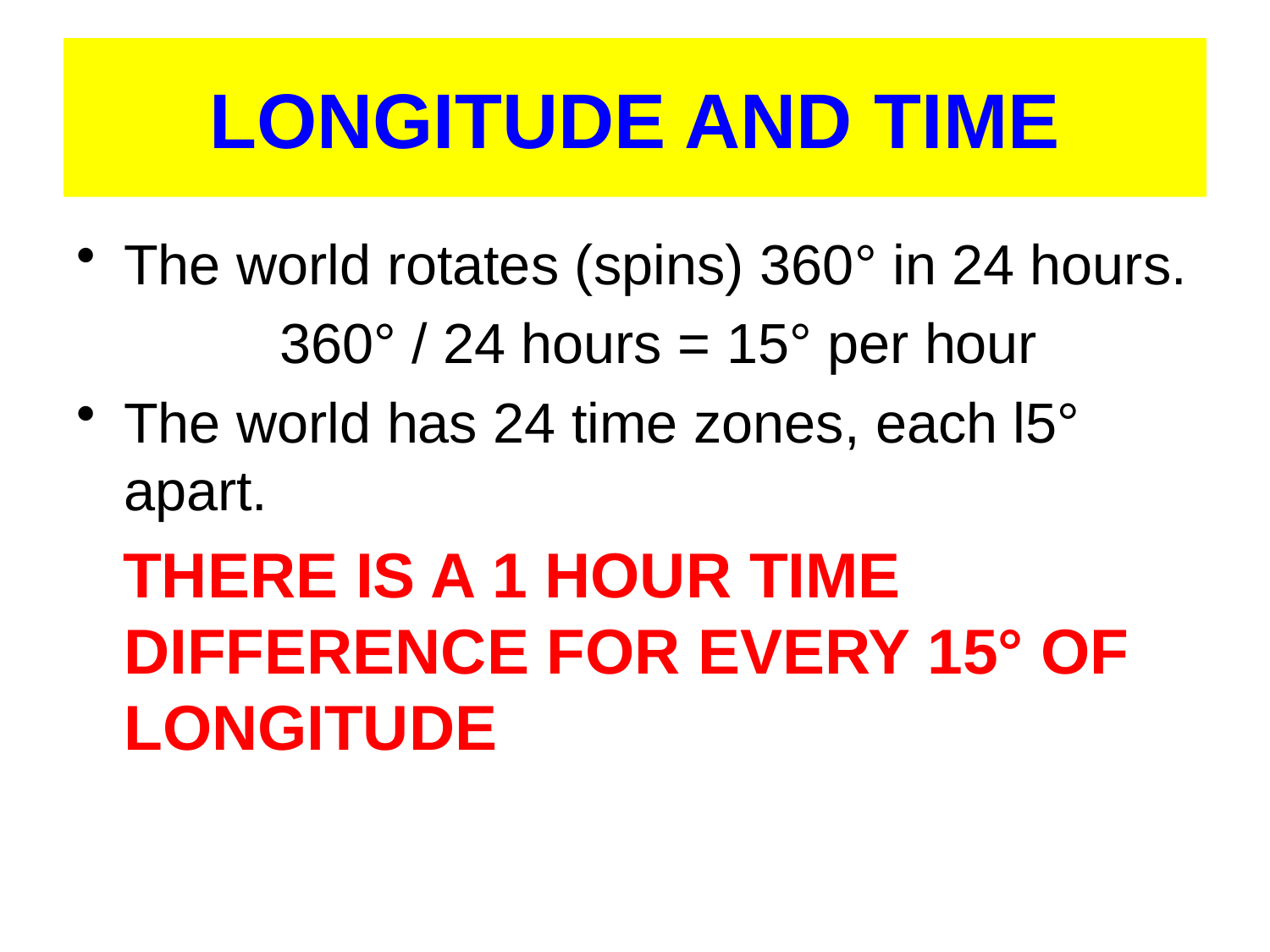

# LONGITUDE AND TIME
The world rotates (spins) 360° in 24 hours.
             360° / 24 hours = 15° per hour
The world has 24 time zones, each l5° apart.
   THERE IS A 1 HOUR TIME  DIFFERENCE FOR EVERY 15° OF LONGITUDE